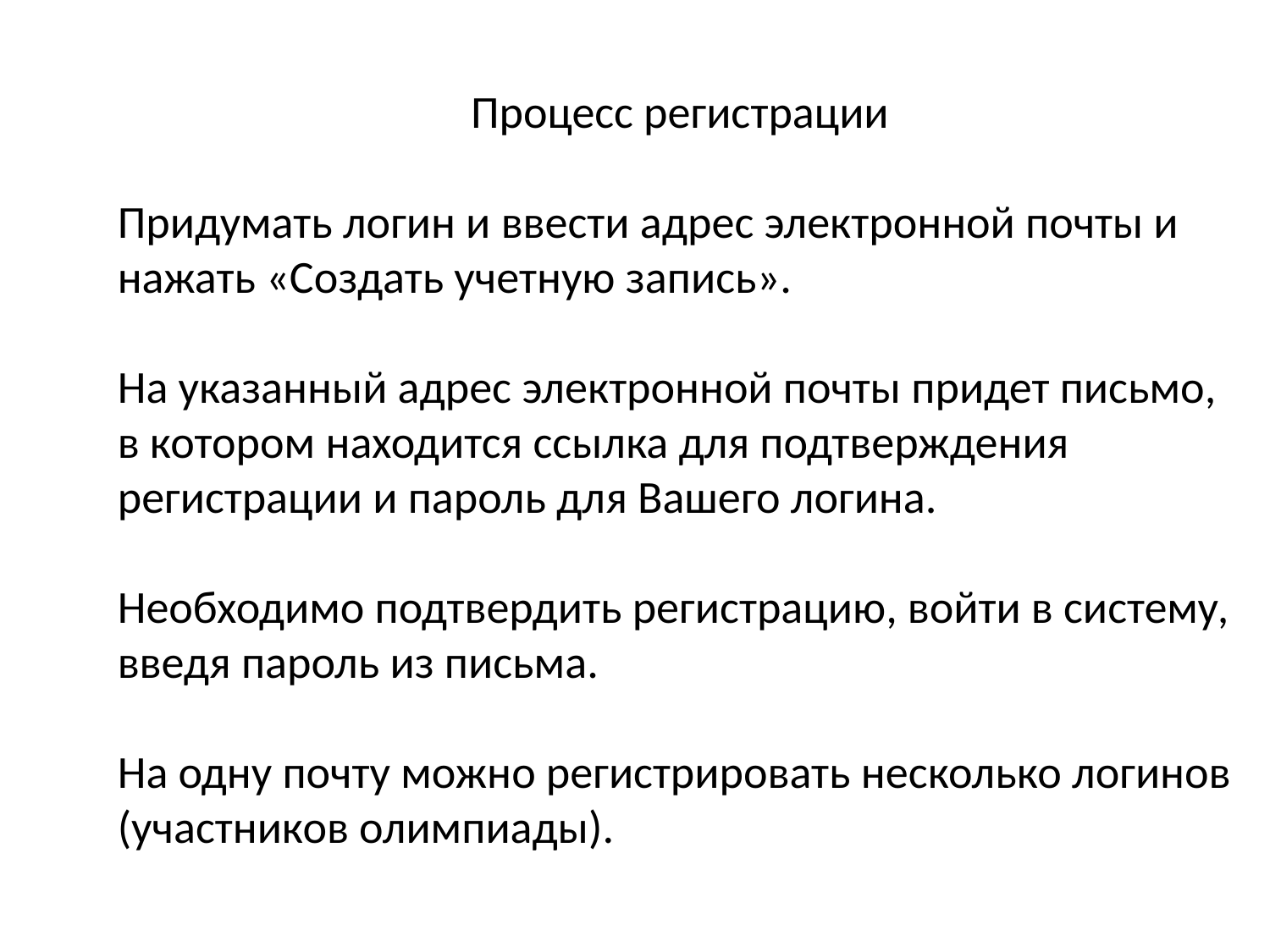

Процесс регистрации

Придумать логин и ввести адрес электронной почты и нажать «Создать учетную запись».

На указанный адрес электронной почты придет письмо, в котором находится ссылка для подтверждения регистрации и пароль для Вашего логина.

Необходимо подтвердить регистрацию, войти в систему, введя пароль из письма.

На одну почту можно регистрировать несколько логинов (участников олимпиады).